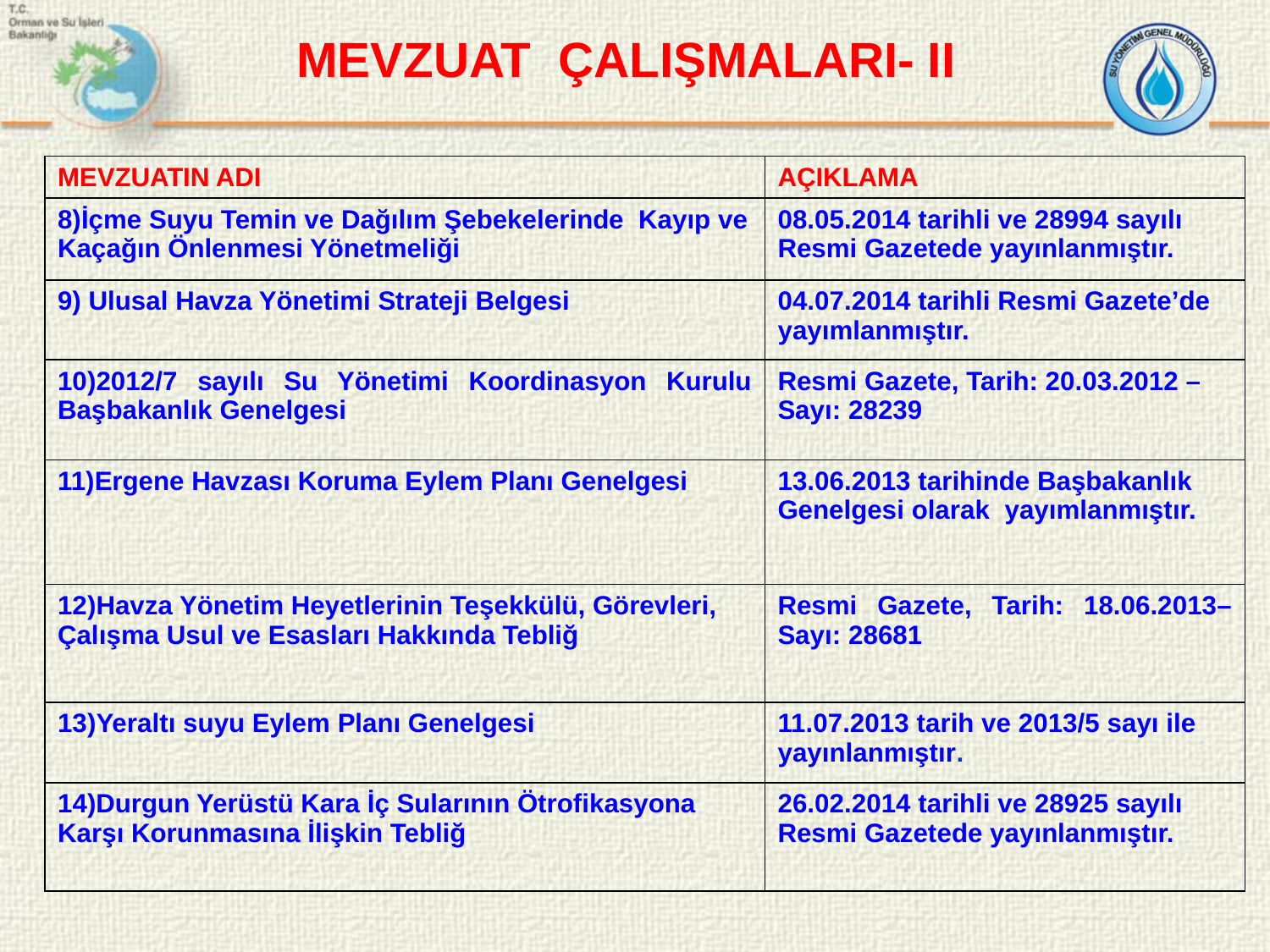

MEVZUAT  ÇALIŞMALARI- II
| MEVZUATIN ADI | AÇIKLAMA |
| --- | --- |
| 8)İçme Suyu Temin ve Dağılım Şebekelerinde Kayıp ve Kaçağın Önlenmesi Yönetmeliği | 08.05.2014 tarihli ve 28994 sayılı Resmi Gazetede yayınlanmıştır. |
| 9) Ulusal Havza Yönetimi Strateji Belgesi | 04.07.2014 tarihli Resmi Gazete’de yayımlanmıştır. |
| 10)2012/7 sayılı Su Yönetimi Koordinasyon Kurulu Başbakanlık Genelgesi | Resmi Gazete, Tarih: 20.03.2012 – Sayı: 28239 |
| 11)Ergene Havzası Koruma Eylem Planı Genelgesi | 13.06.2013 tarihinde Başbakanlık Genelgesi olarak yayımlanmıştır. |
| 12)Havza Yönetim Heyetlerinin Teşekkülü, Görevleri, Çalışma Usul ve Esasları Hakkında Tebliğ | Resmi Gazete, Tarih: 18.06.2013– Sayı: 28681 |
| 13)Yeraltı suyu Eylem Planı Genelgesi | 11.07.2013 tarih ve 2013/5 sayı ile yayınlanmıştır. |
| 14)Durgun Yerüstü Kara İç Sularının Ötrofikasyona Karşı Korunmasına İlişkin Tebliğ | 26.02.2014 tarihli ve 28925 sayılı Resmi Gazetede yayınlanmıştır. |